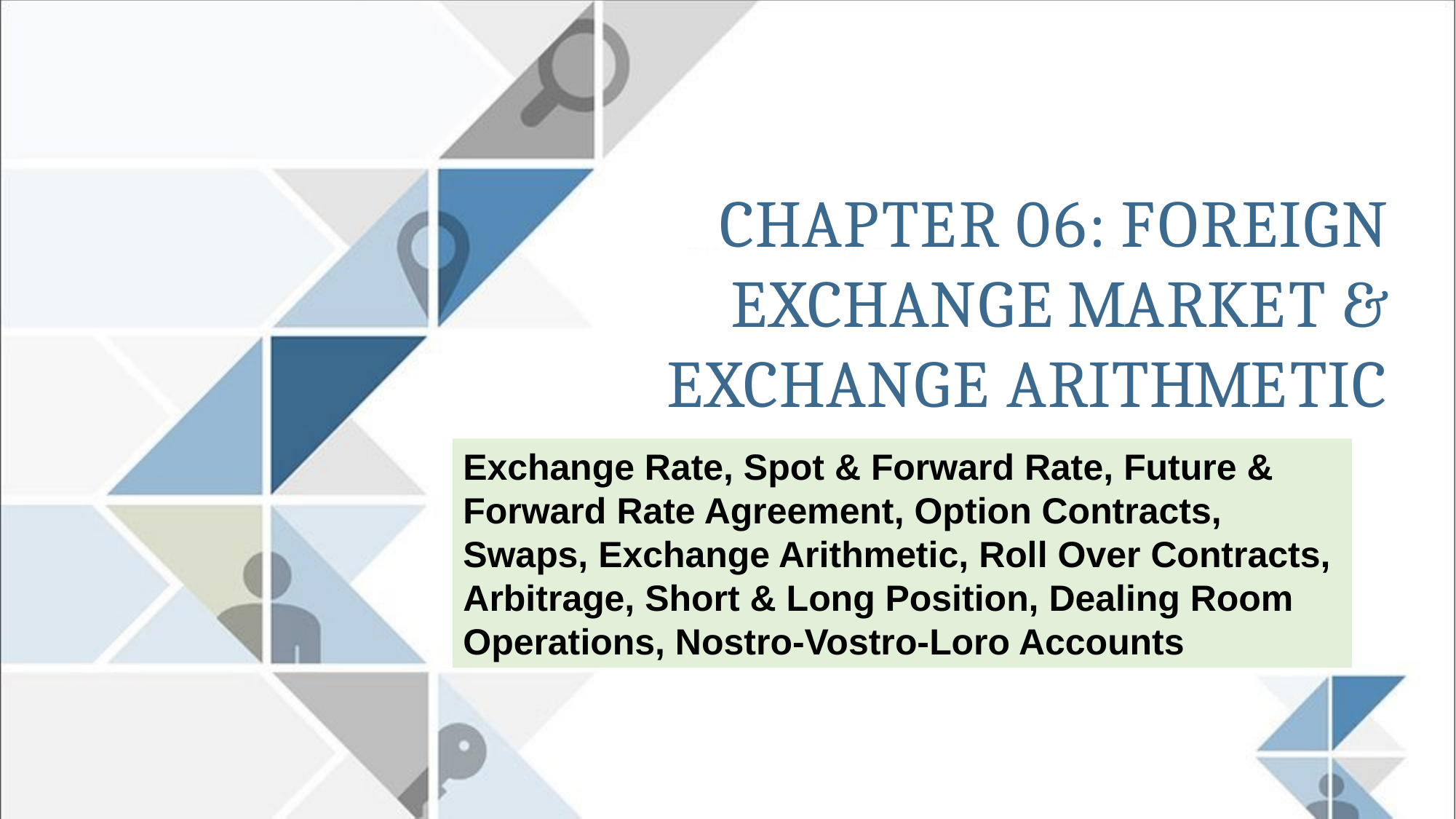

Chapter 06: Foreign Exchange Market & Exchange Arithmetic
Exchange Rate, Spot & Forward Rate, Future & Forward Rate Agreement, Option Contracts, Swaps, Exchange Arithmetic, Roll Over Contracts, Arbitrage, Short & Long Position, Dealing Room Operations, Nostro-Vostro-Loro Accounts